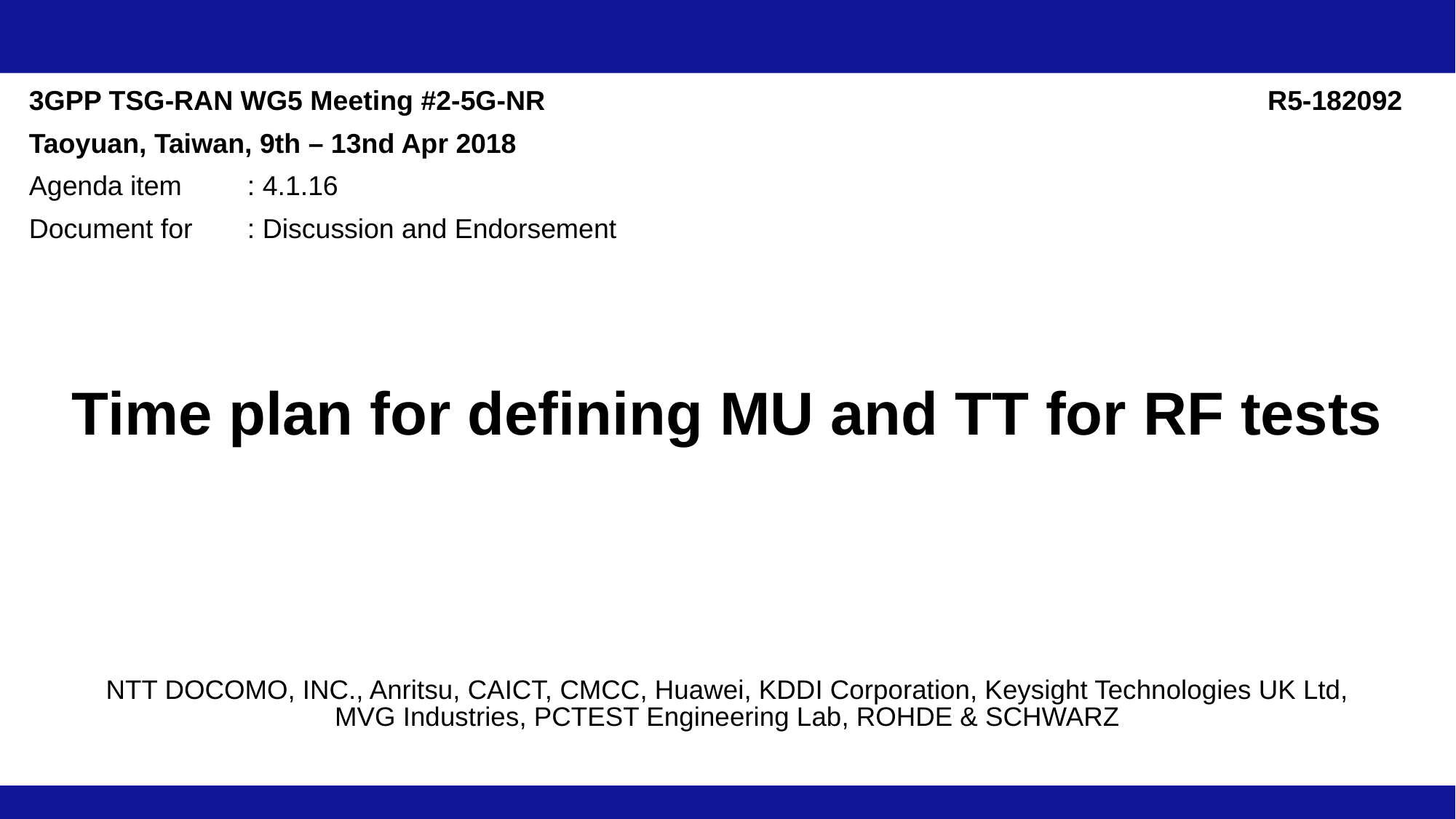

3GPP TSG-RAN WG5 Meeting #2-5G-NR							     R5-182092
Taoyuan, Taiwan, 9th – 13nd Apr 2018
Agenda item	: 4.1.16
Document for	: Discussion and Endorsement
# Time plan for defining MU and TT for RF tests
NTT DOCOMO, INC., Anritsu, CAICT, CMCC, Huawei, KDDI Corporation, Keysight Technologies UK Ltd,
MVG Industries, PCTEST Engineering Lab, ROHDE & SCHWARZ